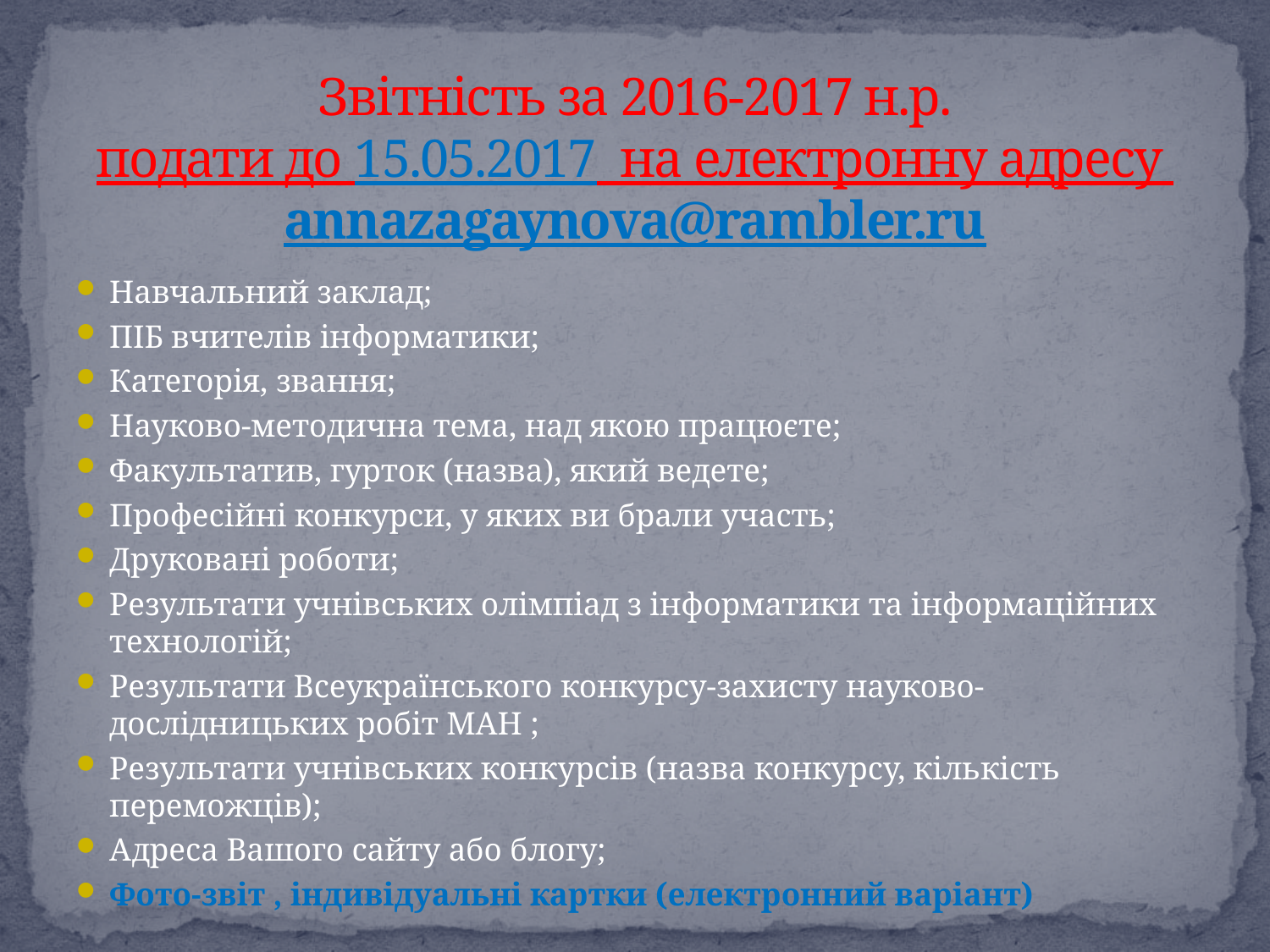

# Звітність за 2016-2017 н.р. подати до 15.05.2017  на електронну адресу  annazagaynova@rambler.ru
Навчальний заклад;
ПІБ вчителів інформатики;
Категорія, звання;
Науково-методична тема, над якою працюєте;
Факультатив, гурток (назва), який ведете;
Професійні конкурси, у яких ви брали участь;
Друковані роботи;
Результати учнівських олімпіад з інформатики та інформаційних технологій;
Результати Всеукраїнського конкурсу-захисту науково-дослідницьких робіт МАН ;
Результати учнівських конкурсів (назва конкурсу, кількість переможців);
Адреса Вашого сайту або блогу;
Фото-звіт , індивідуальні картки (електронний варіант)